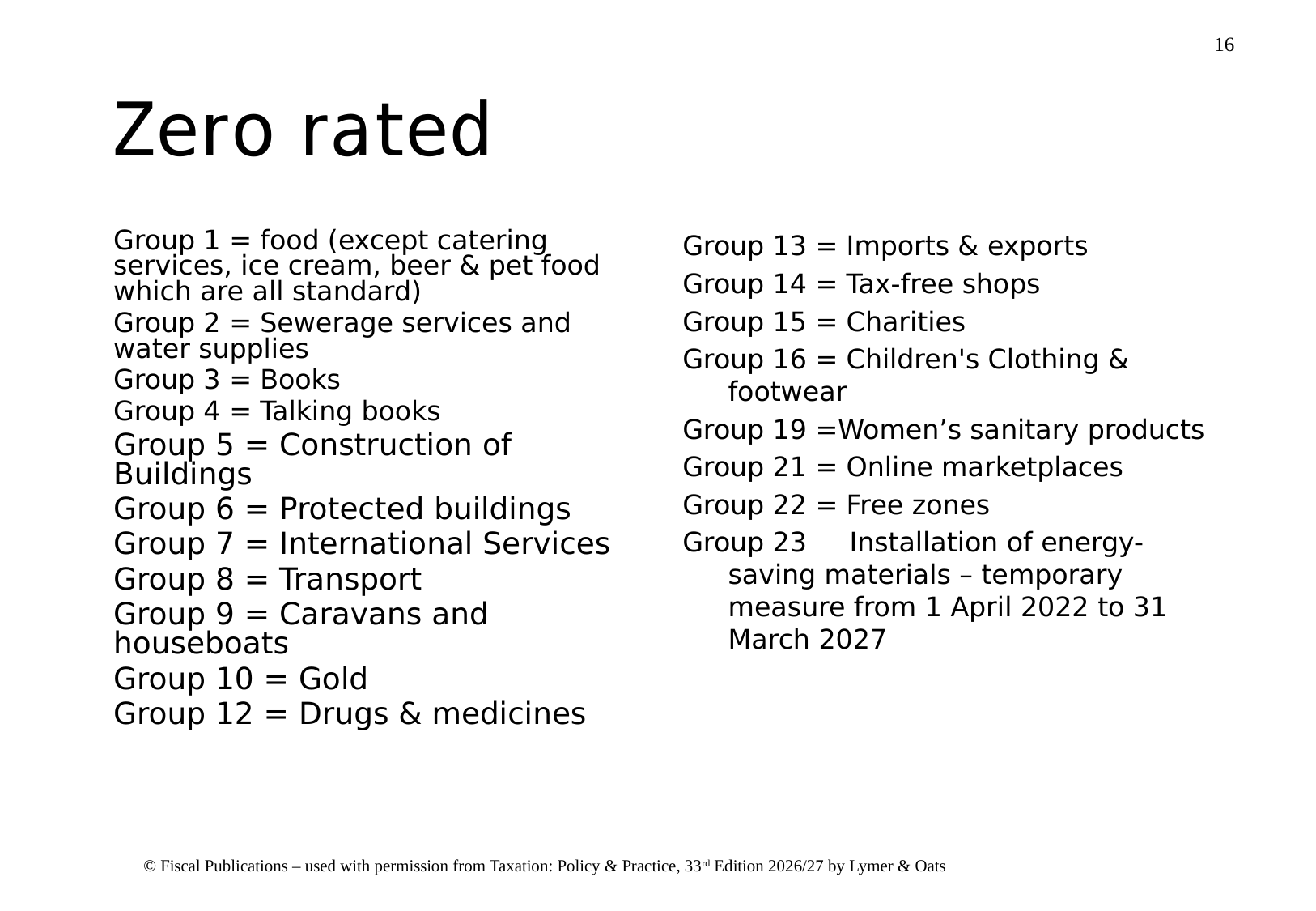

# Zero rated
Group 1 = food (except catering services, ice cream, beer & pet food which are all standard)
Group 2 = Sewerage services and water supplies
Group 3 = Books
Group 4 = Talking books
Group 5 = Construction of Buildings
Group 6 = Protected buildings
Group 7 = International Services
Group 8 = Transport
Group 9 = Caravans and houseboats
Group 10 = Gold
Group 12 = Drugs & medicines
Group 13 = Imports & exports
Group 14 = Tax-free shops
Group 15 = Charities
Group 16 = Children's Clothing & footwear
Group 19 =Women’s sanitary products
Group 21 = Online marketplaces
Group 22 = Free zones
Group 23 	Installation of energy-saving materials – temporary measure from 1 April 2022 to 31 March 2027